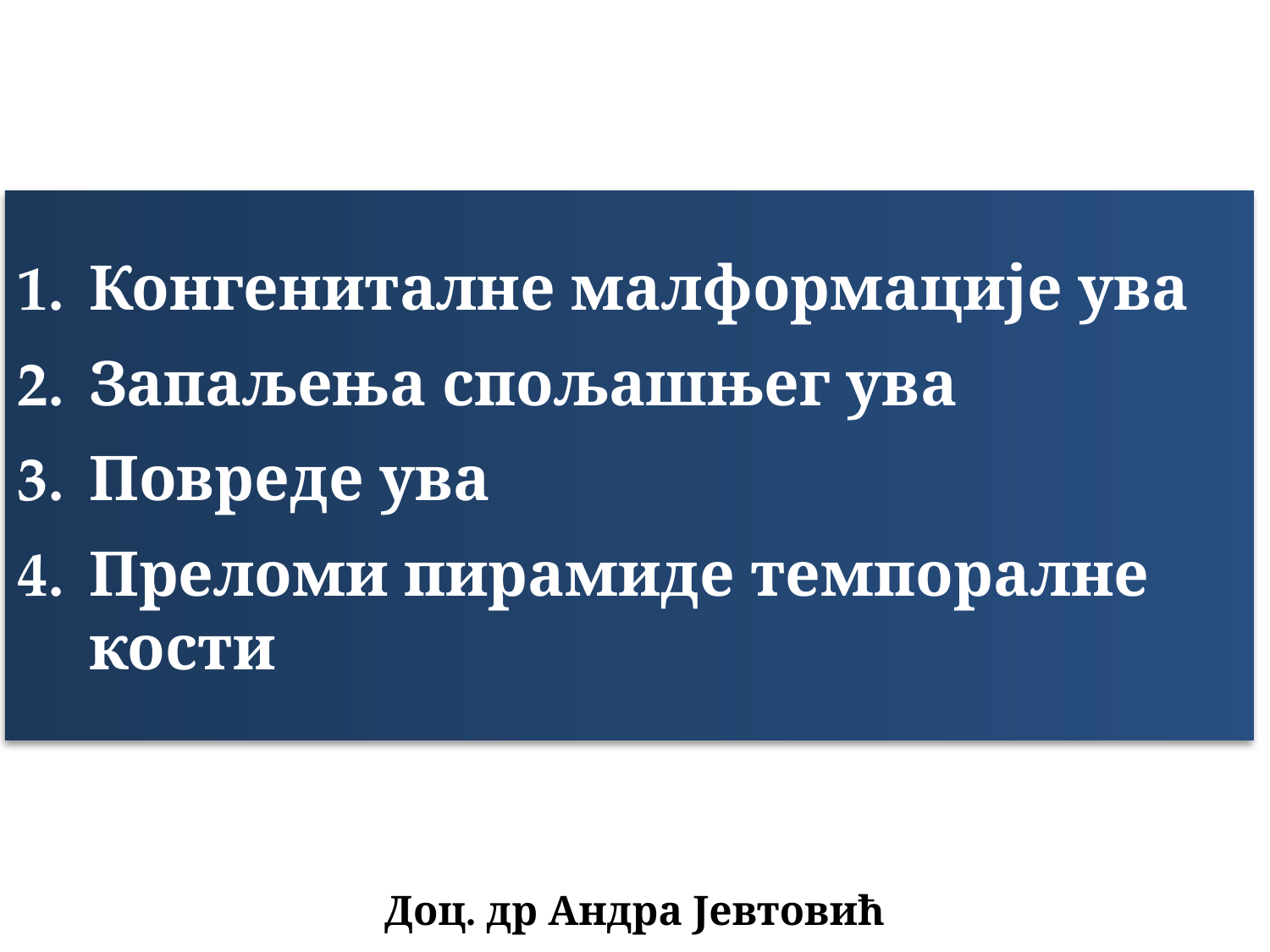

Конгениталне малформације ува

Запаљења спољашњег ува

Повреде ува

Преломи пирамиде темпоралне кости
Доц. др Андра Јевтовић